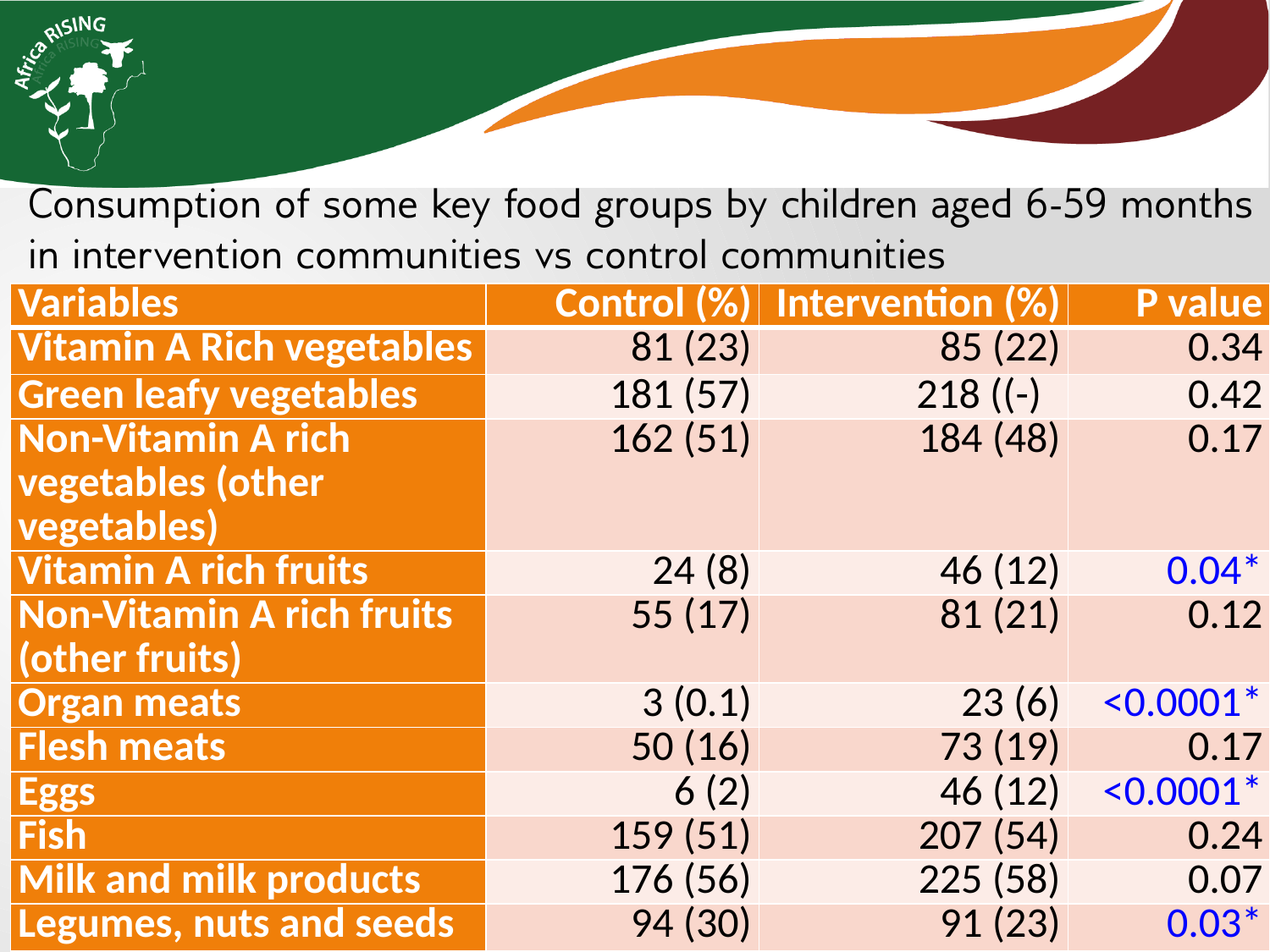

Consumption of some key food groups by children aged 6-59 months in intervention communities vs control communities
| Variables | Control (%) | Intervention (%) | P value |
| --- | --- | --- | --- |
| Vitamin A Rich vegetables | 81 (23) | 85 (22) | 0.34 |
| Green leafy vegetables | 181 (57) | 218 ((-) | 0.42 |
| Non-Vitamin A rich vegetables (other vegetables) | 162 (51) | 184 (48) | 0.17 |
| Vitamin A rich fruits | 24 (8) | 46 (12) | 0.04\* |
| Non-Vitamin A rich fruits (other fruits) | 55 (17) | 81 (21) | 0.12 |
| Organ meats | 3 (0.1) | 23 (6) | <0.0001\* |
| Flesh meats | 50 (16) | 73 (19) | 0.17 |
| Eggs | 6 (2) | 46 (12) | <0.0001\* |
| Fish | 159 (51) | 207 (54) | 0.24 |
| Milk and milk products | 176 (56) | 225 (58) | 0.07 |
| Legumes, nuts and seeds | 94 (30) | 91 (23) | 0.03\* |